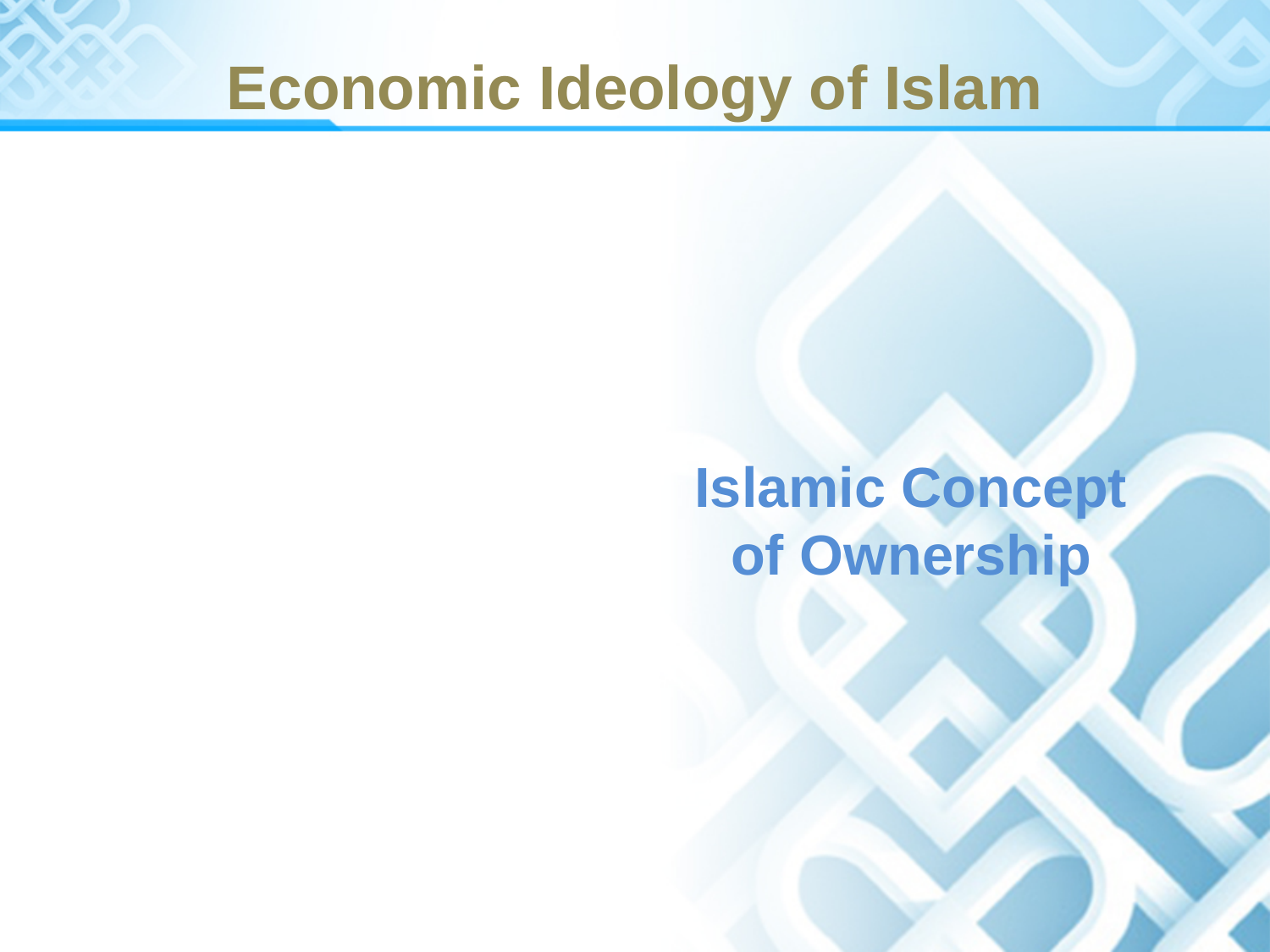

# Economic Ideology of Islam
Islamic Concept of Ownership